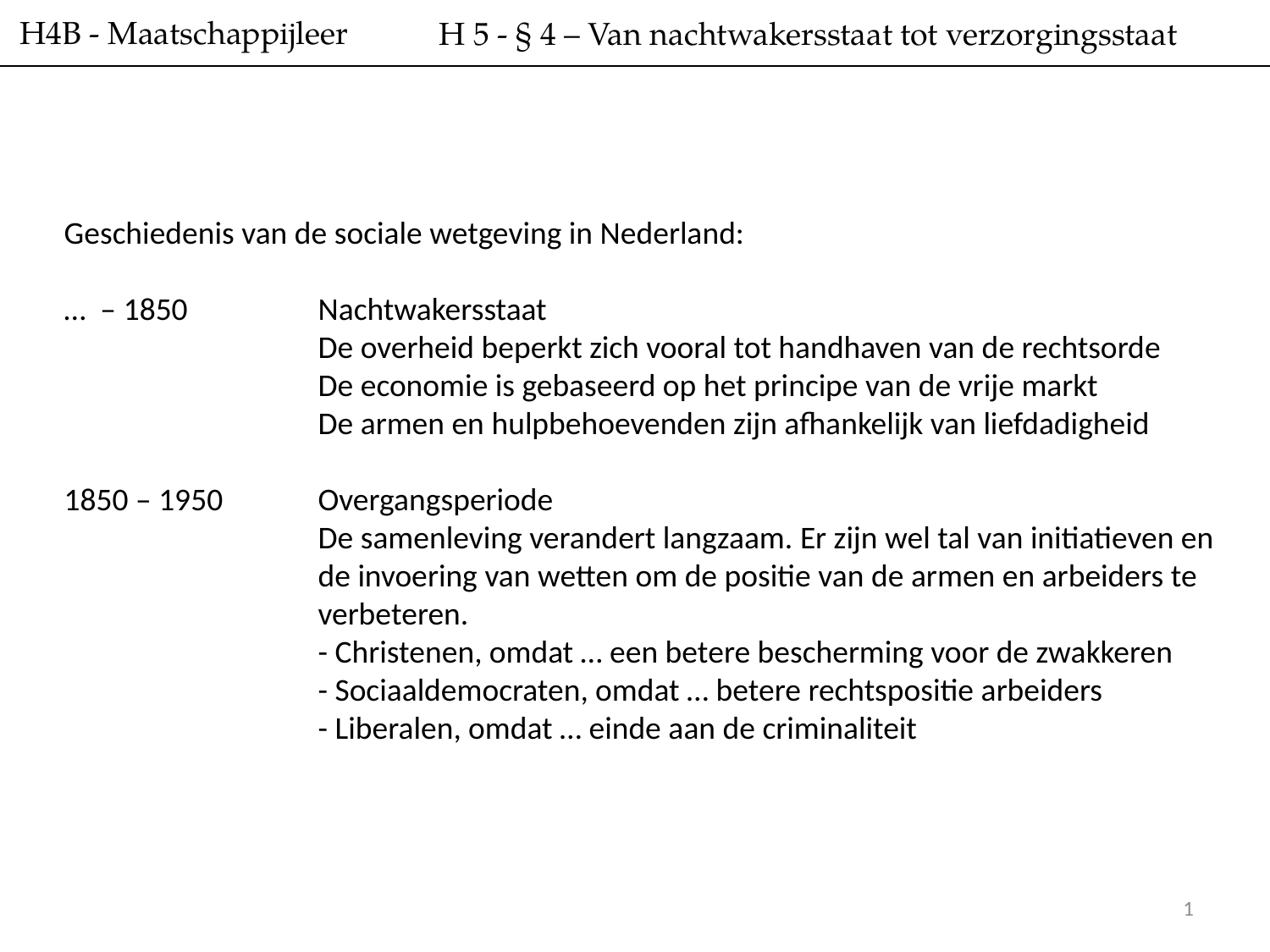

H4B - Maatschappijleer
H 5 - § 4 – Van nachtwakersstaat tot verzorgingsstaat
Geschiedenis van de sociale wetgeving in Nederland:

…  – 1850		Nachtwakersstaat
		De overheid beperkt zich vooral tot handhaven van de rechtsorde
		De economie is gebaseerd op het principe van de vrije markt
		De armen en hulpbehoevenden zijn afhankelijk van liefdadigheid

1850 – 1950	Overgangsperiode
		De samenleving verandert langzaam. Er zijn wel tal van initiatieven en
		de invoering van wetten om de positie van de armen en arbeiders te
		verbeteren.
		- Christenen, omdat … een betere bescherming voor de zwakkeren
		- Sociaaldemocraten, omdat … betere rechtspositie arbeiders
		- Liberalen, omdat … einde aan de criminaliteit
1